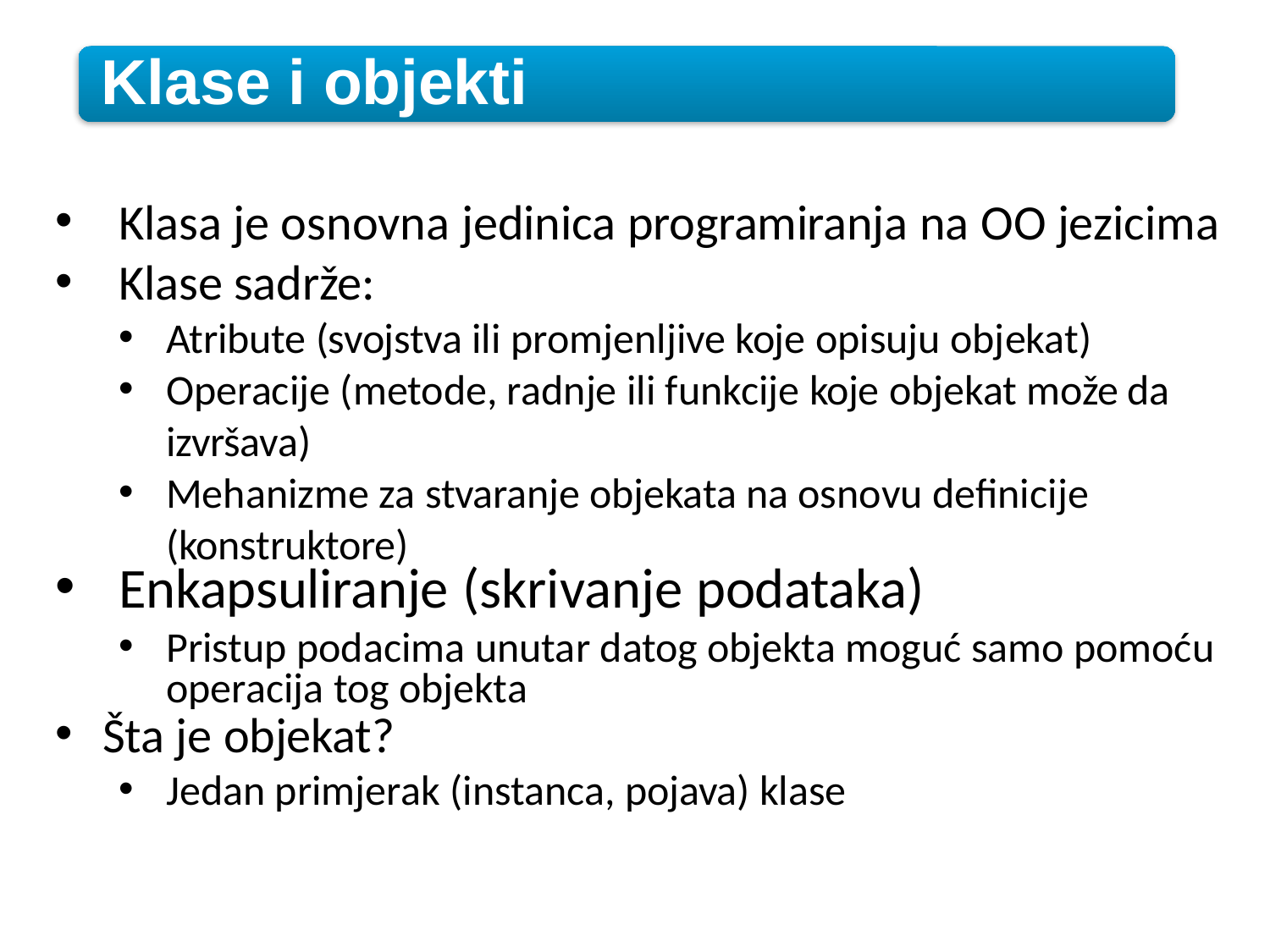

Klase i objekti
Klasa je osnovna jedinica programiranja na OO jezicima
Klase sadrže:
Atribute (svojstva ili promjenljive koje opisuju objekat)
Operacije (metode, radnje ili funkcije koje objekat može da izvršava)
Mehanizme za stvaranje objekata na osnovu definicije (konstruktore)
Enkapsuliranje (skrivanje podataka)
Pristup podacima unutar datog objekta moguć samo pomoću operacija tog objekta
Šta je objekat?
Jedan primjerak (instanca, pojava) klase

7